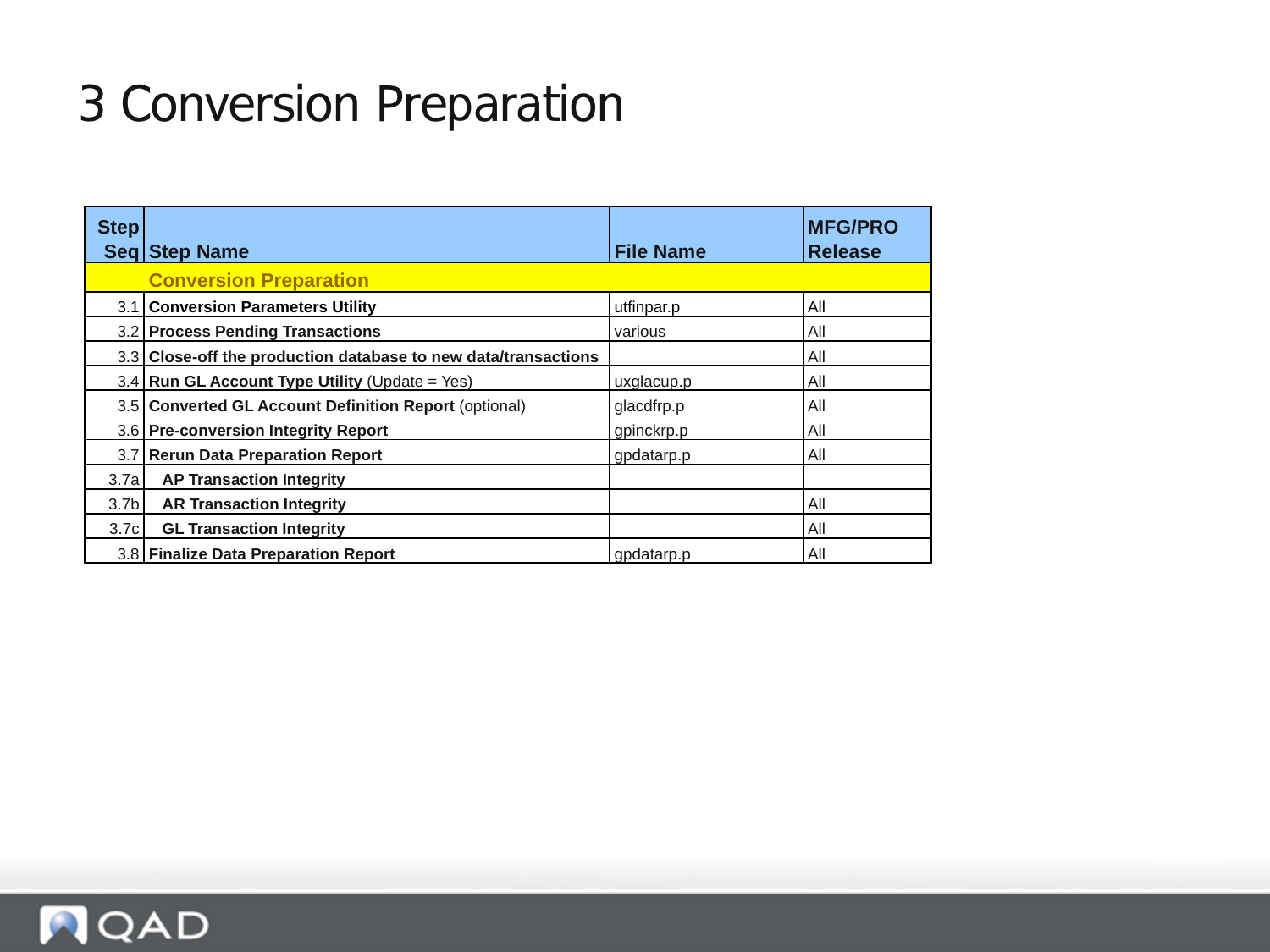

3 Conversion Preparation
| Step Seq | Step Name | File Name | MFG/PRO Release |
| --- | --- | --- | --- |
|  | Conversion Preparation |  |  |
| 3.1 | Conversion Parameters Utility | utfinpar.p | All |
| 3.2 | Process Pending Transactions | various | All |
| 3.3 | Close-off the production database to new data/transactions |  | All |
| 3.4 | Run GL Account Type Utility (Update = Yes) | uxglacup.p | All |
| 3.5 | Converted GL Account Definition Report (optional) | glacdfrp.p | All |
| 3.6 | Pre-conversion Integrity Report | gpinckrp.p | All |
| 3.7 | Rerun Data Preparation Report | gpdatarp.p | All |
| 3.7a | AP Transaction Integrity |  |  |
| 3.7b | AR Transaction Integrity |  | All |
| 3.7c | GL Transaction Integrity |  | All |
| 3.8 | Finalize Data Preparation Report | gpdatarp.p | All |